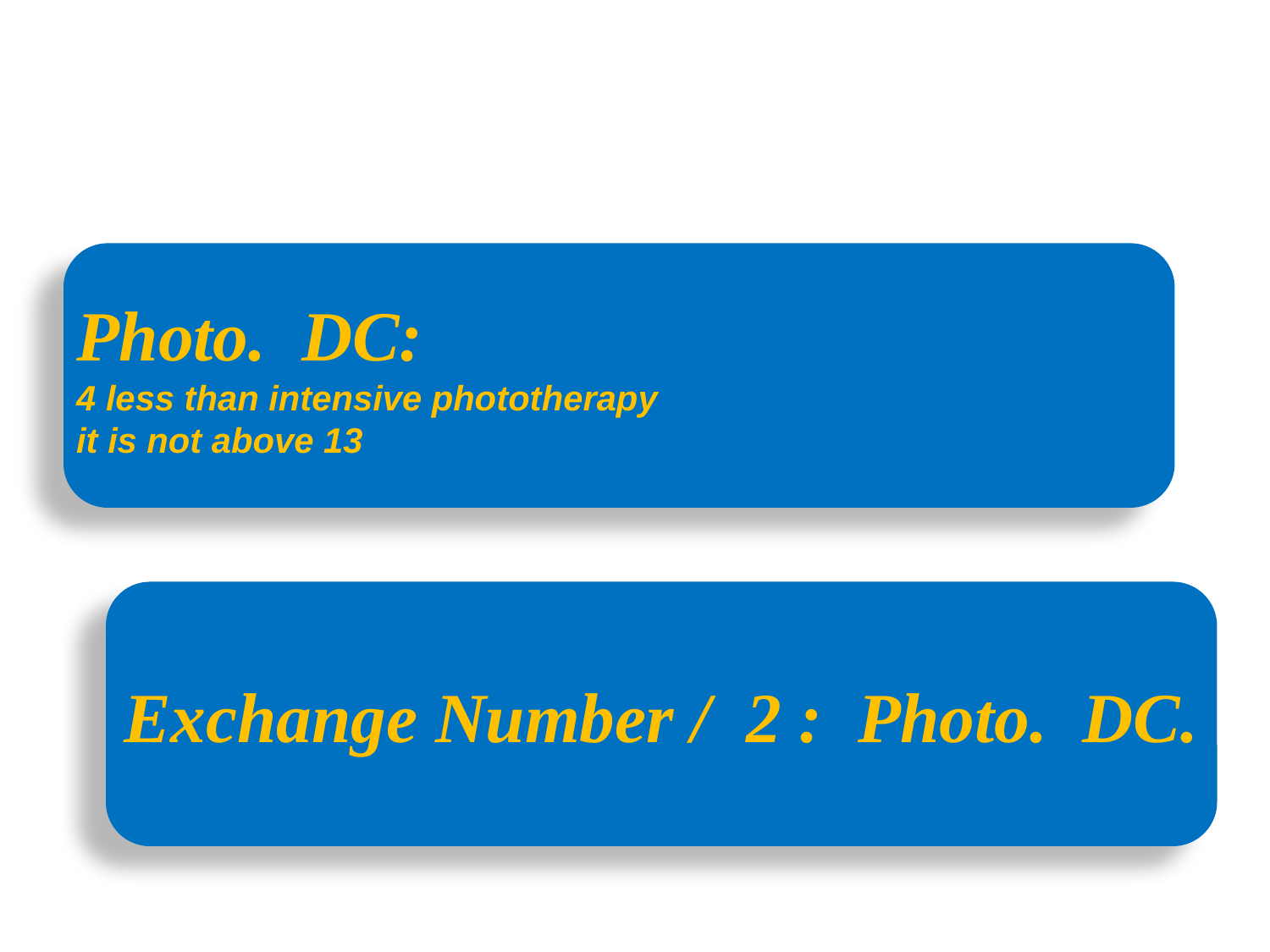

#
Photo.  DC:
4 less than intensive phototherapy
it is not above 13
Exchange Number /  2 :  Photo.  DC.